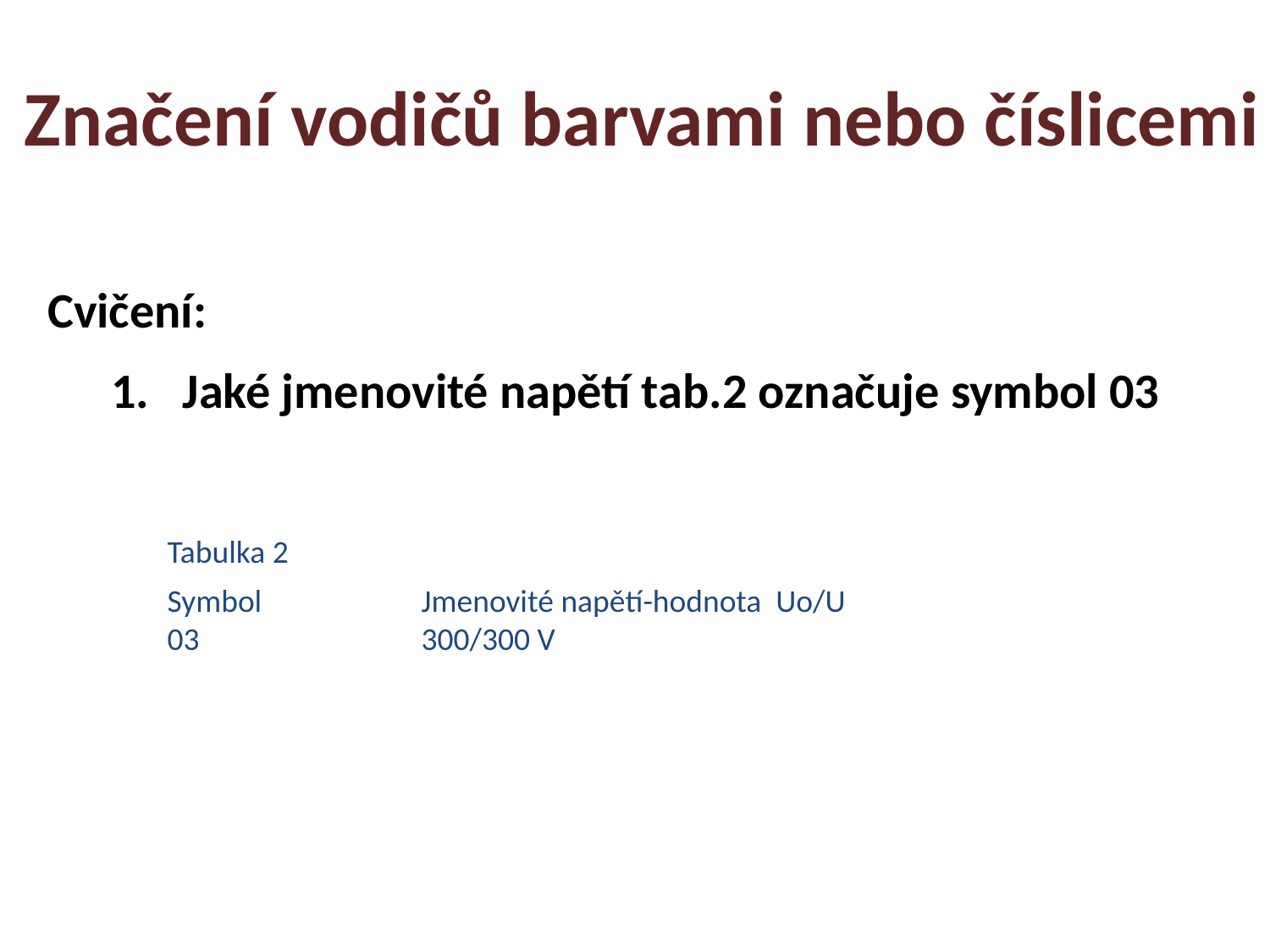

Značení vodičů barvami nebo číslicemi
Cvičení:
Jaké jmenovité napětí tab.2 označuje symbol 03

Tabulka 2
Symbol		Jmenovité napětí-hodnota  Uo/U
03		300/300 V